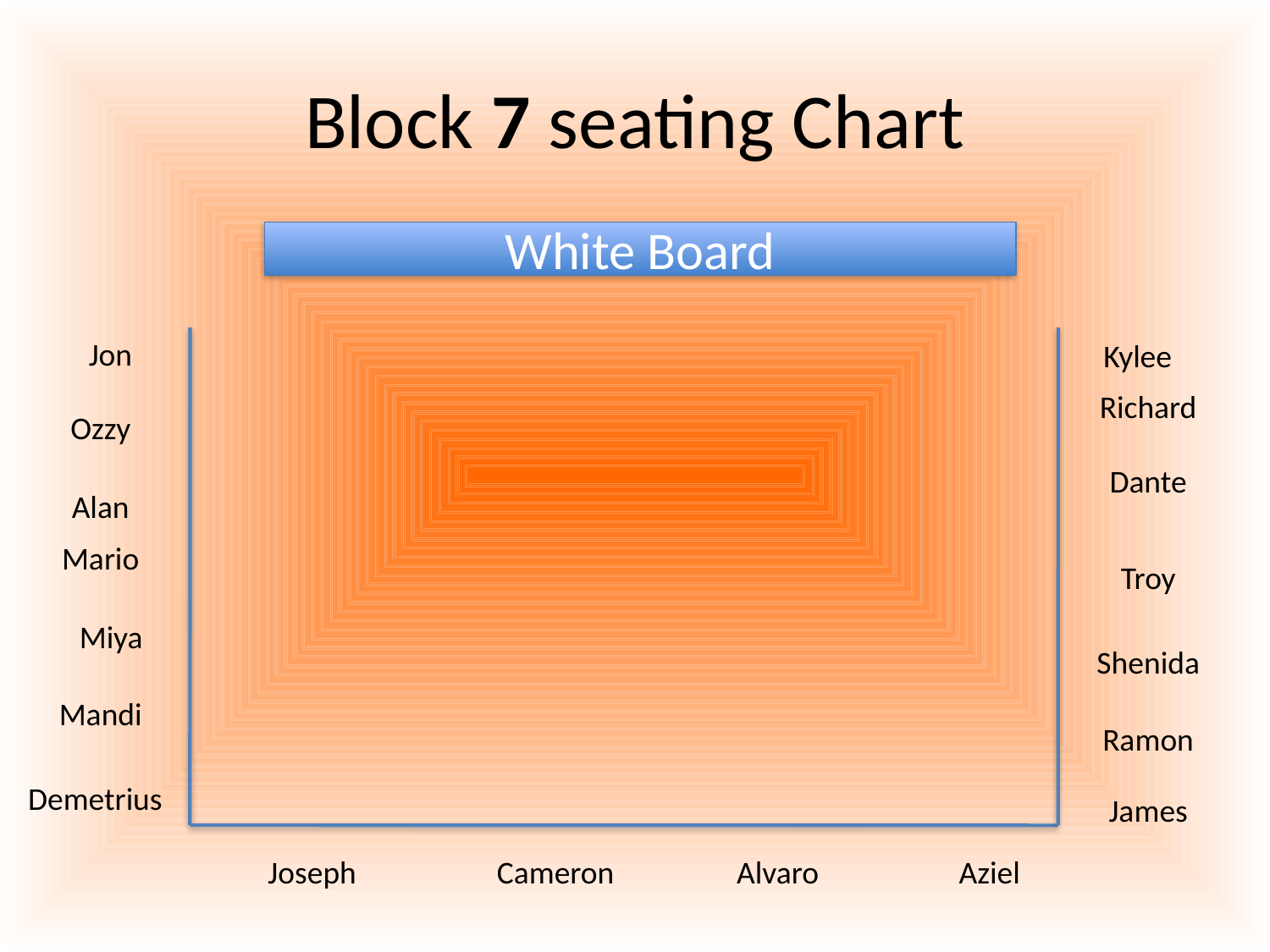

# Block 7 seating Chart
White Board
Jon
Kylee
Richard
Ozzy
Dante
Alan
Mario
Troy
Miya
Shenida
Mandi
Ramon
Demetrius
James
Joseph
Cameron
Alvaro
Aziel